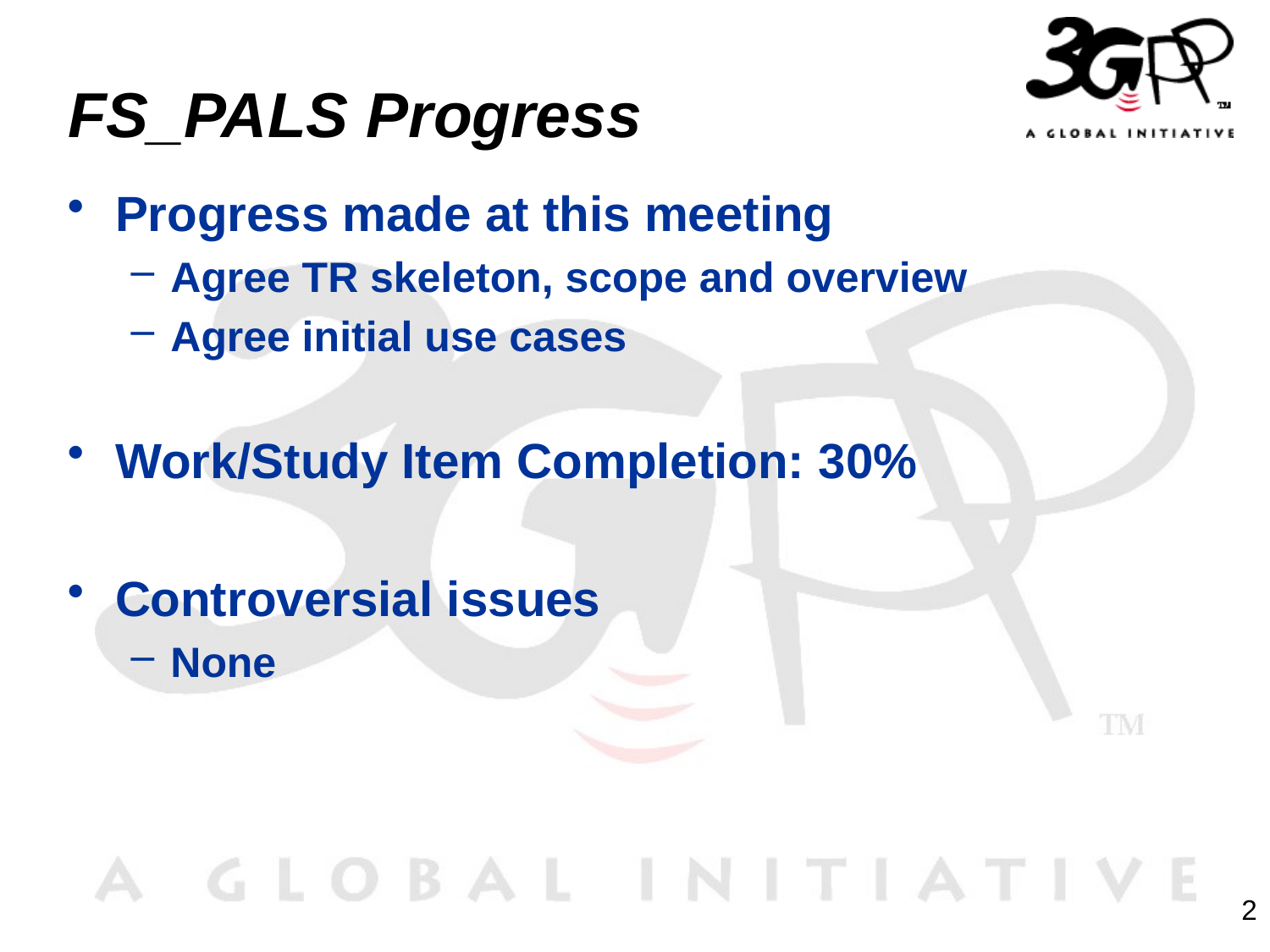

# FS_PALS Progress
Progress made at this meeting
Agree TR skeleton, scope and overview
Agree initial use cases

Work/Study Item Completion: 30%

Controversial issues
None
2